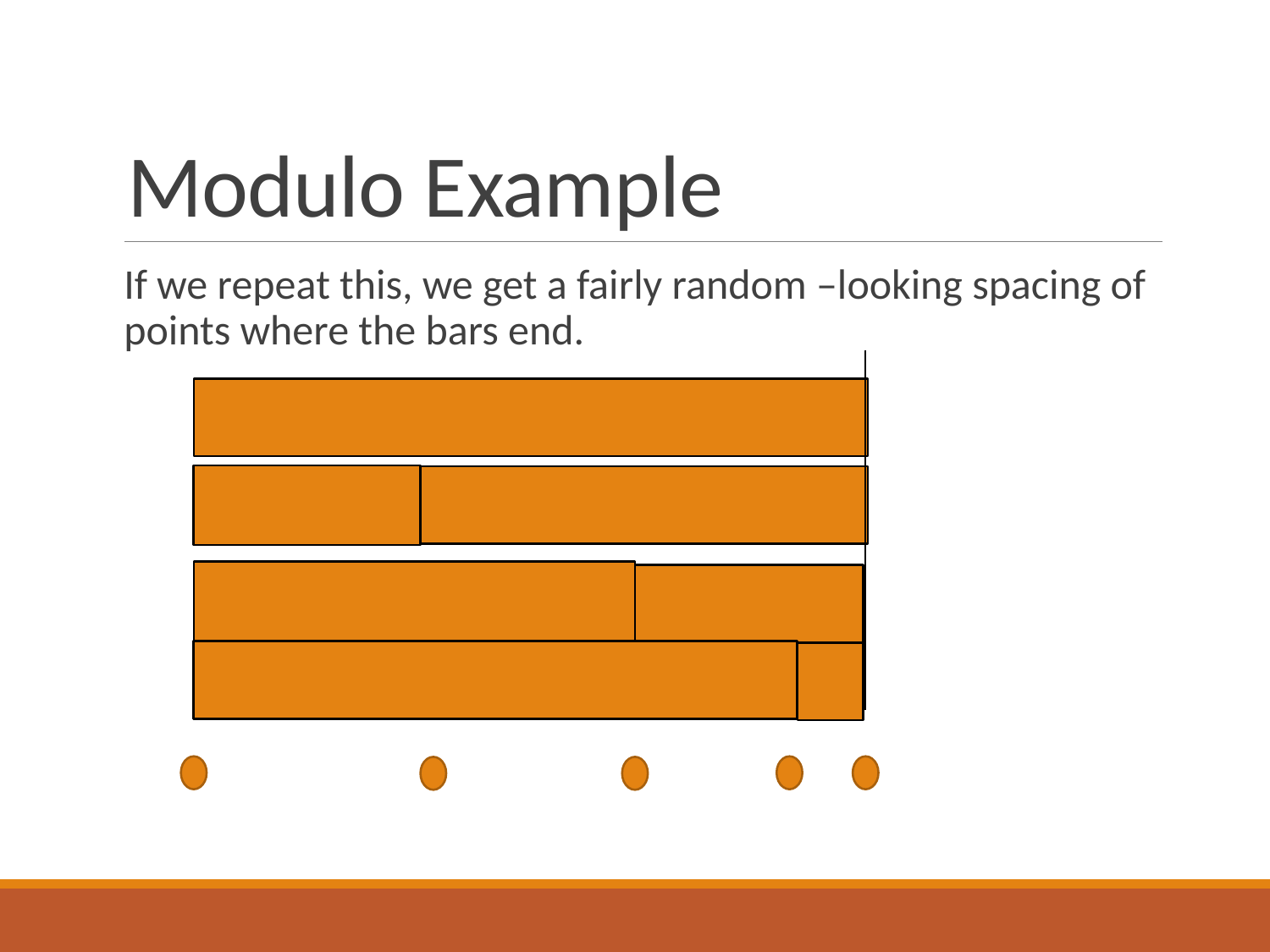

# Modulo Example
If we repeat this, we get a fairly random –looking spacing of points where the bars end.